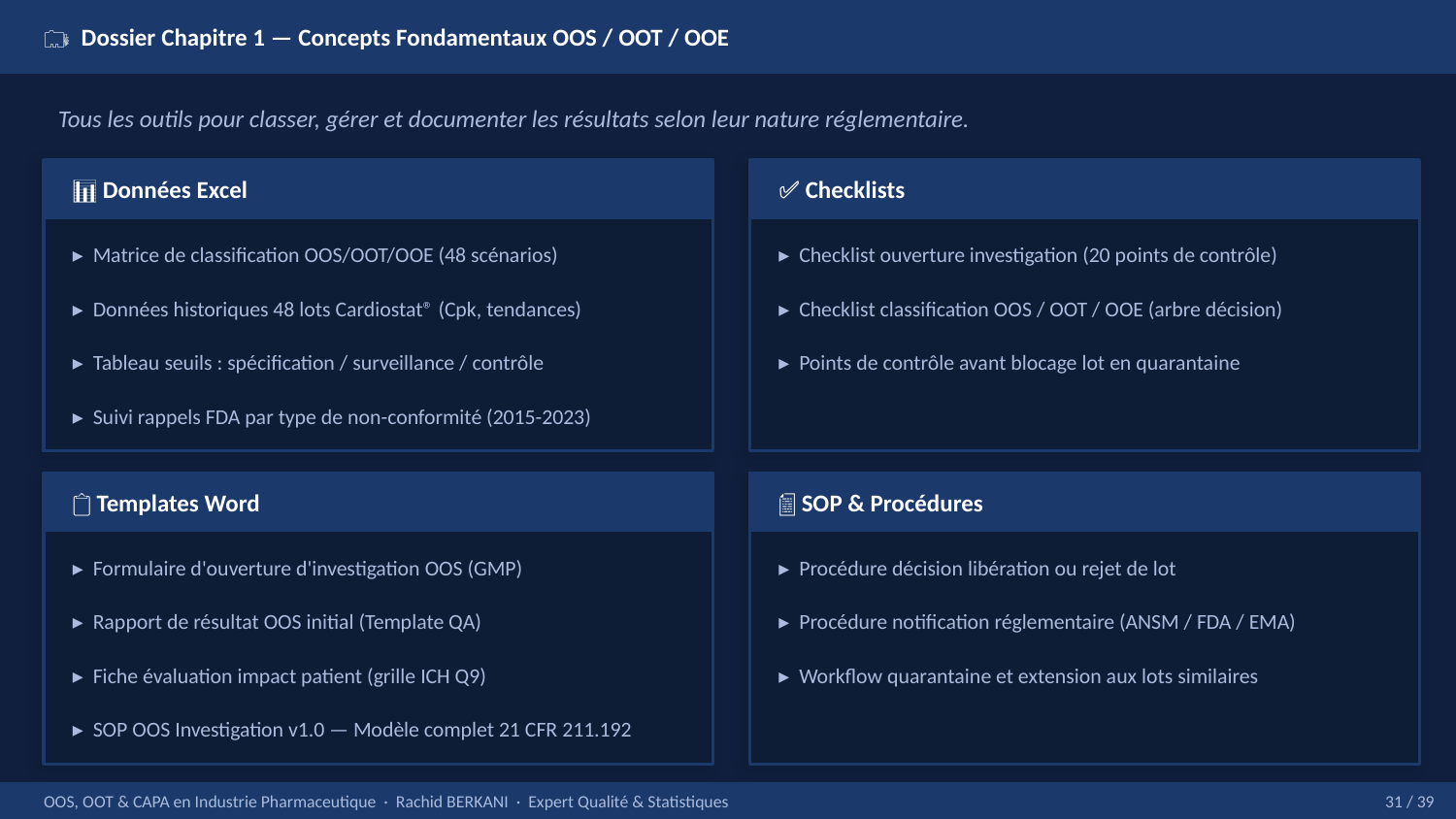

🗂  Dossier Chapitre 1 — Concepts Fondamentaux OOS / OOT / OOE
Tous les outils pour classer, gérer et documenter les résultats selon leur nature réglementaire.

📊 Données Excel

✅ Checklists
▸  Matrice de classification OOS/OOT/OOE (48 scénarios)
▸  Checklist ouverture investigation (20 points de contrôle)
▸  Données historiques 48 lots Cardiostat® (Cpk, tendances)
▸  Checklist classification OOS / OOT / OOE (arbre décision)
▸  Tableau seuils : spécification / surveillance / contrôle
▸  Points de contrôle avant blocage lot en quarantaine
▸  Suivi rappels FDA par type de non-conformité (2015-2023)

📋 Templates Word

📄 SOP & Procédures
▸  Formulaire d'ouverture d'investigation OOS (GMP)
▸  Procédure décision libération ou rejet de lot
▸  Rapport de résultat OOS initial (Template QA)
▸  Procédure notification réglementaire (ANSM / FDA / EMA)
▸  Fiche évaluation impact patient (grille ICH Q9)
▸  Workflow quarantaine et extension aux lots similaires
▸  SOP OOS Investigation v1.0 — Modèle complet 21 CFR 211.192

OOS, OOT & CAPA en Industrie Pharmaceutique  ·  Rachid BERKANI  ·  Expert Qualité & Statistiques
31 / 39